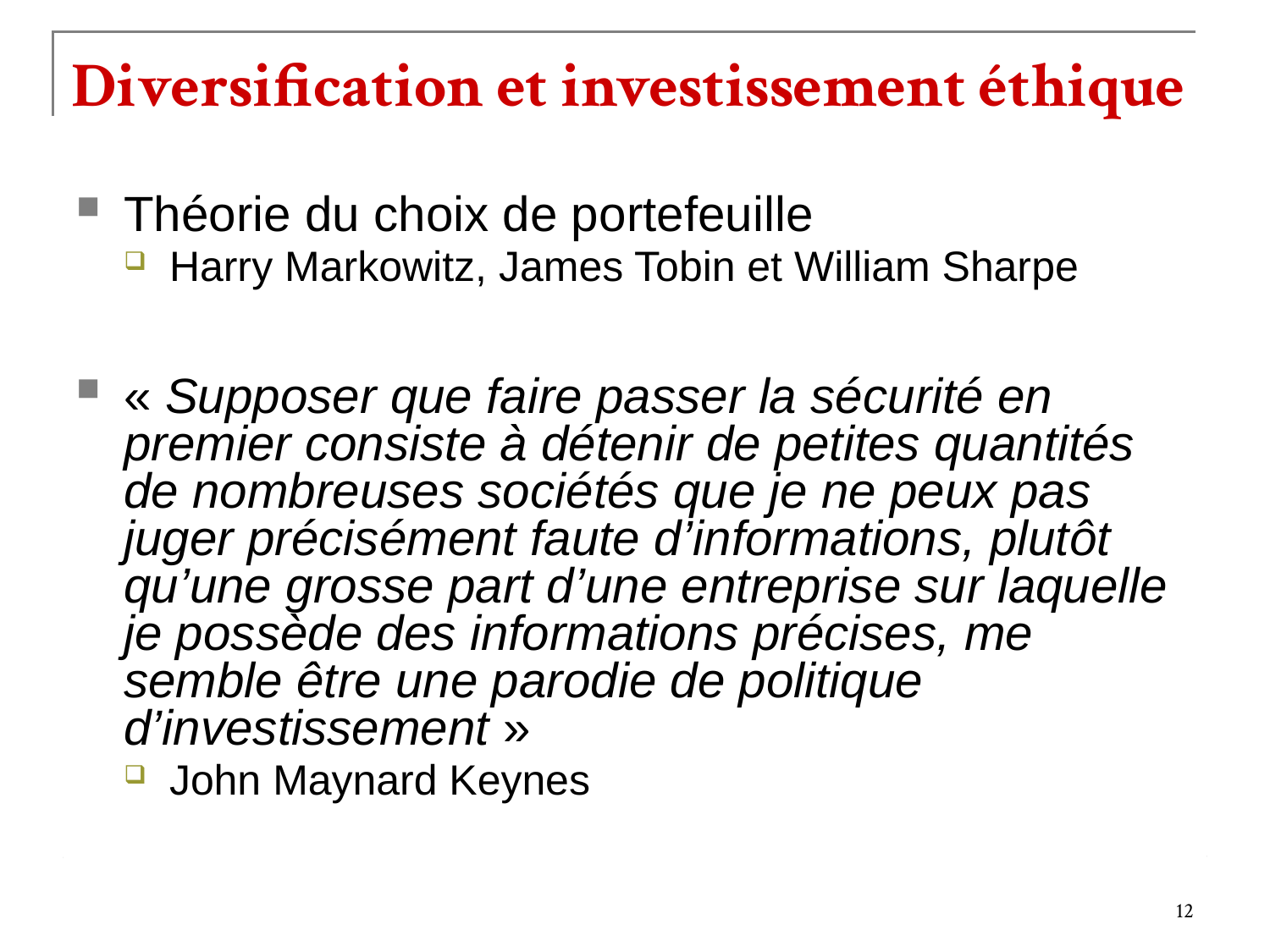

# Diversification et investissement éthique
Théorie du choix de portefeuille
Harry Markowitz, James Tobin et William Sharpe

« Supposer que faire passer la sécurité en premier consiste à détenir de petites quantités de nombreuses sociétés que je ne peux pas juger précisément faute d’informations, plutôt qu’une grosse part d’une entreprise sur laquelle je possède des informations précises, me semble être une parodie de politique d’investissement »
John Maynard Keynes
12